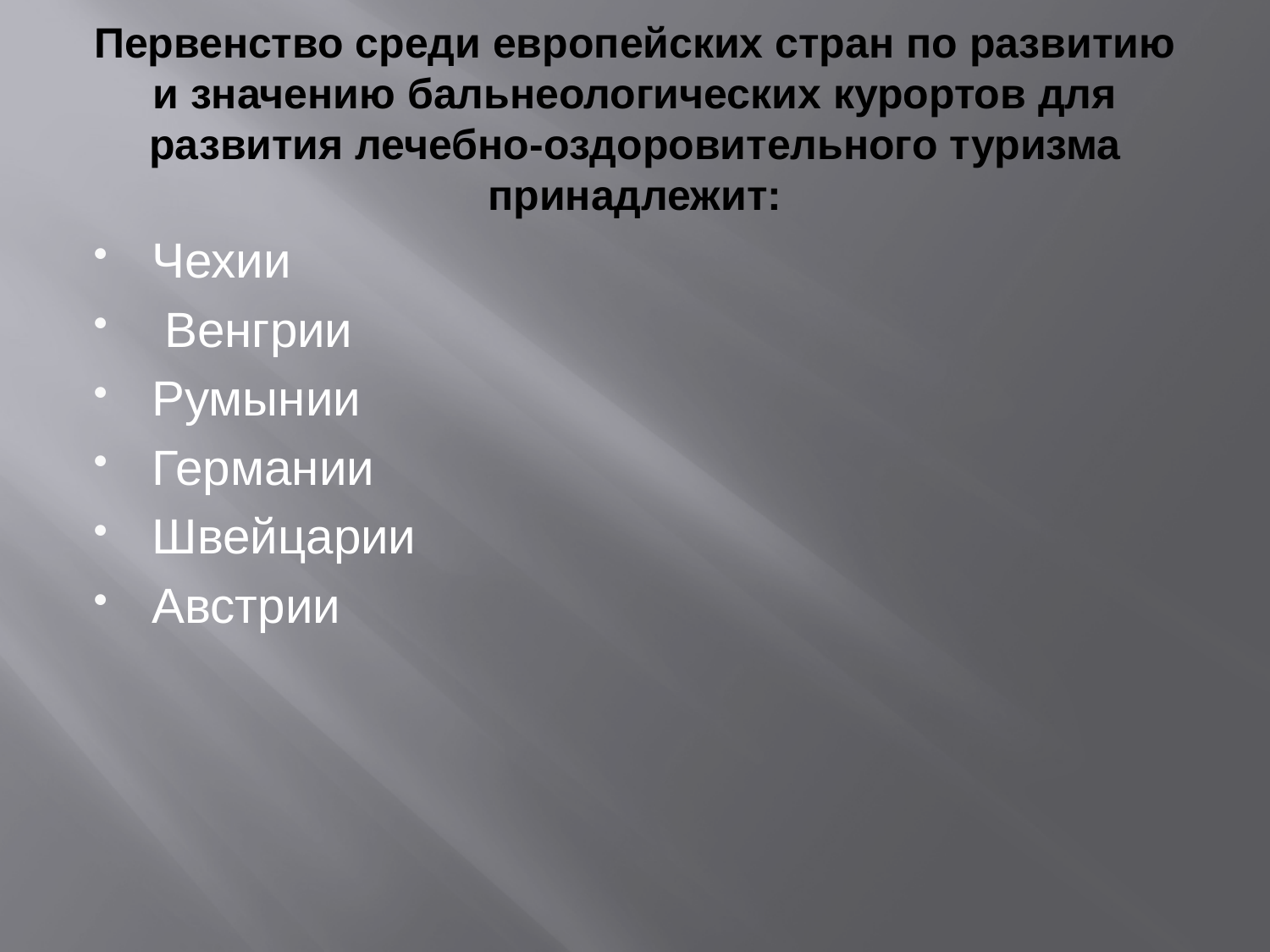

# Первенство среди европейских стран по развитию и значению бальнеологических курортов для развития лечебно-оздоровительного туризма принадлежит:
Чехии
 Венгрии
Румынии
Германии
Швейцарии
Австрии